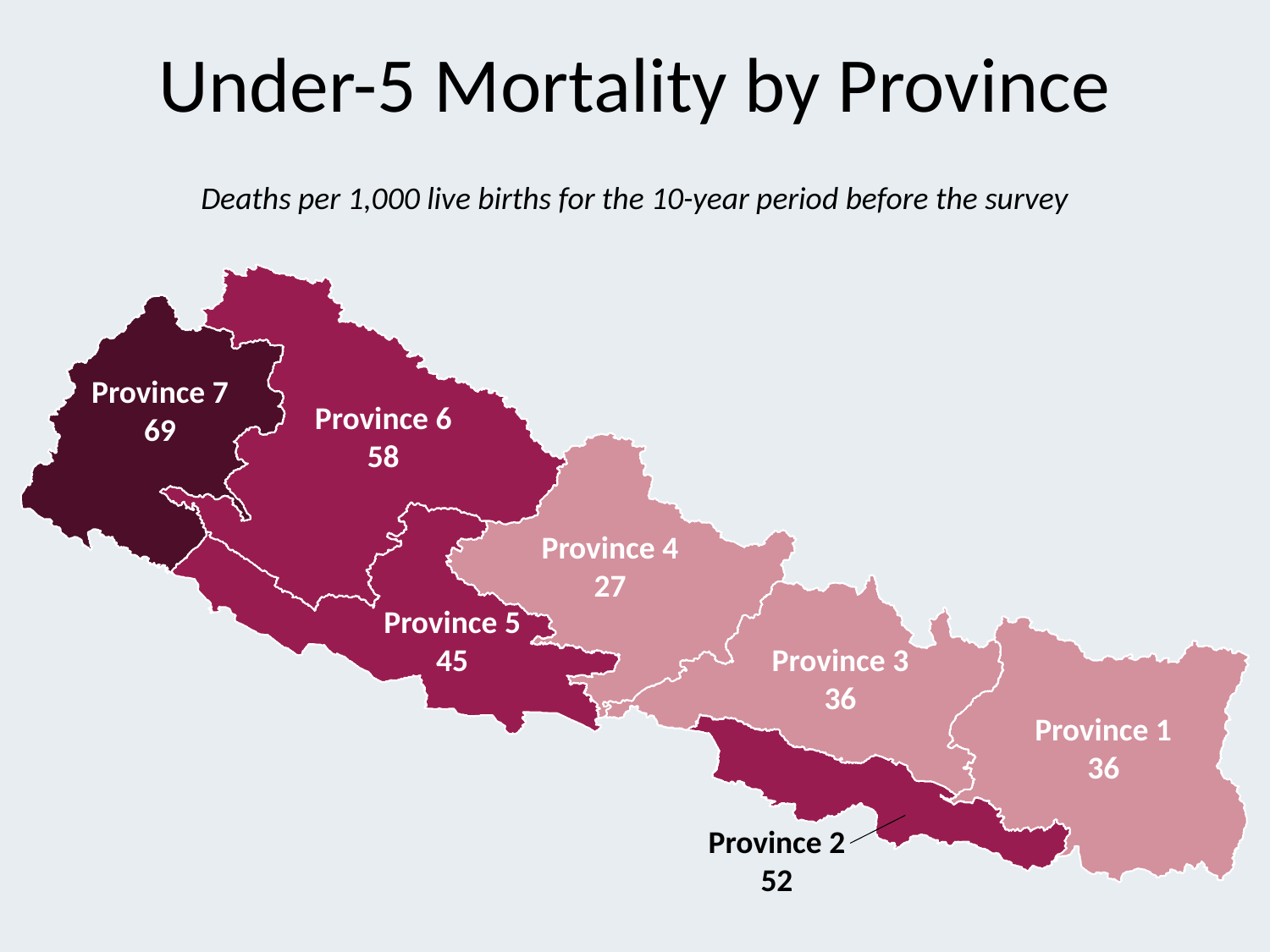

# Under-5 Mortality by Province
Deaths per 1,000 live births for the 10-year period before the survey

Province 7
69
Province 6
58

Province 4
27

Province 5
45

Province 3
36
Province 1
36

Province 2
52